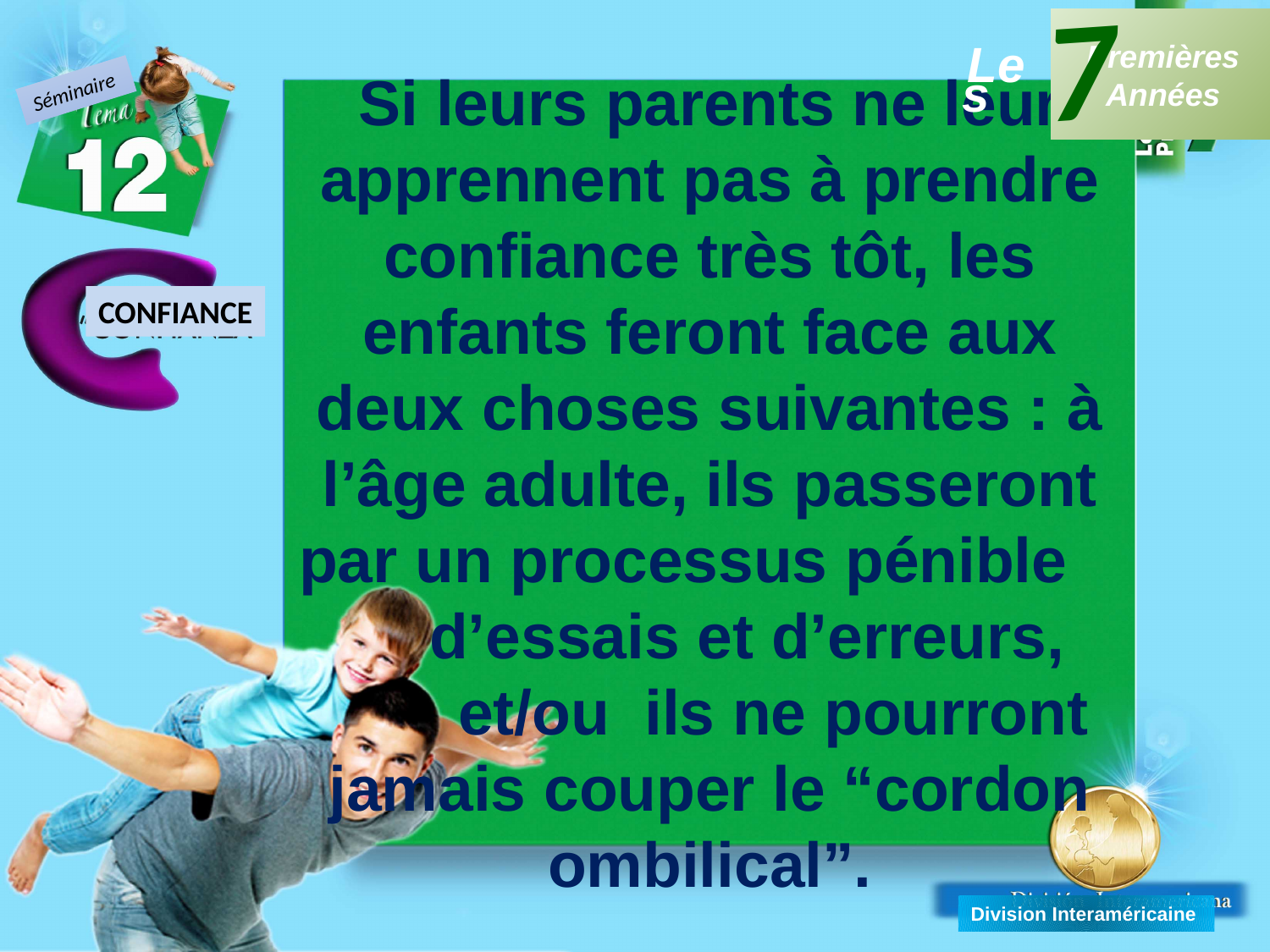

7
Premières
Années
Les
Si leurs parents ne leur apprennent pas à prendre confiance très tôt, les enfants feront face aux deux choses suivantes : à l’âge adulte, ils passeront par un processus pénible     	d’essais et d’erreurs,   	et/ou  ils ne pourront jamais couper le “cordon ombilical”.
Séminaire
CONFIANCE
Division Interaméricaine